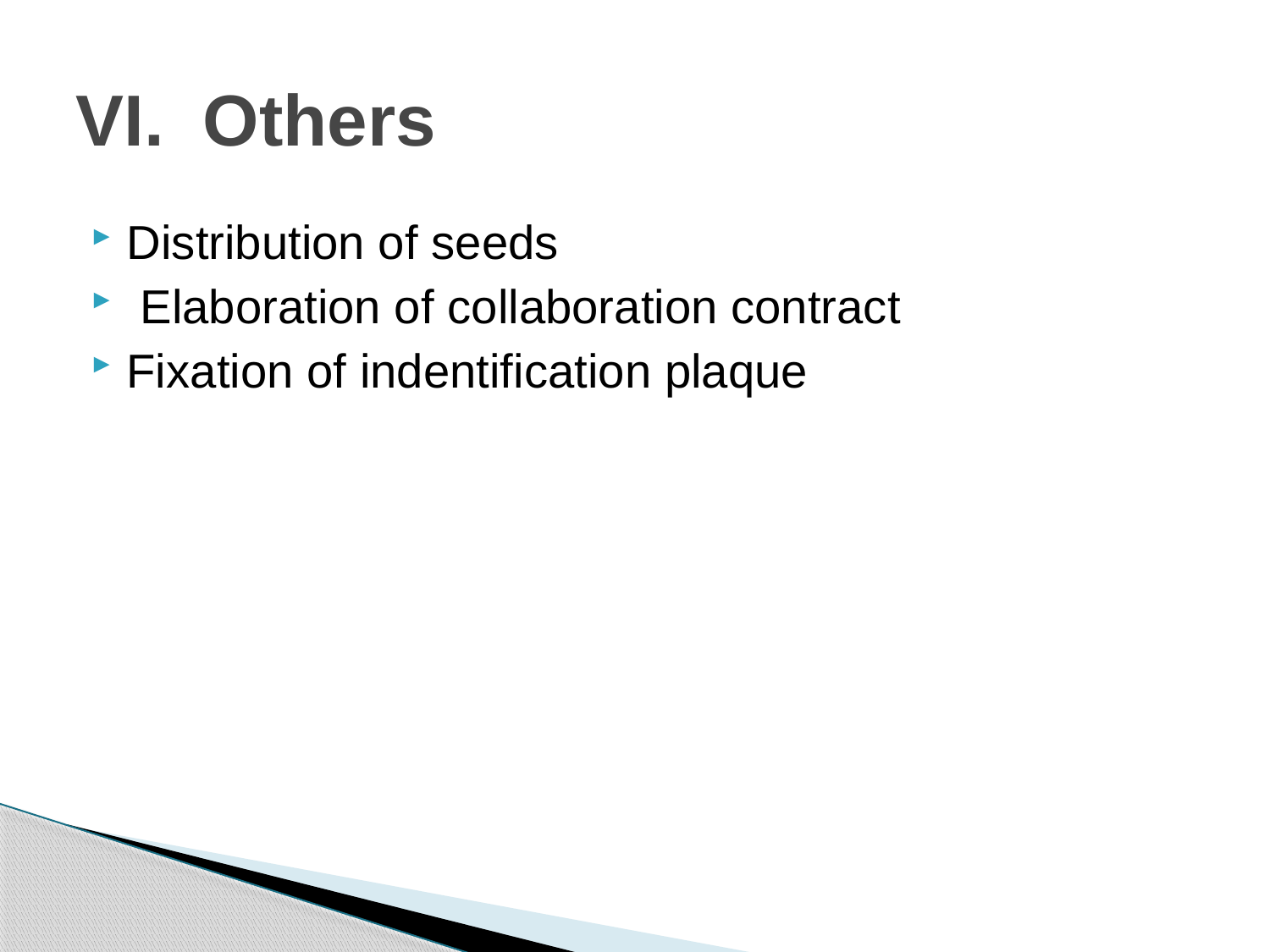

# VI.	Others
Distribution of seeds
 Elaboration of collaboration contract
Fixation of indentification plaque